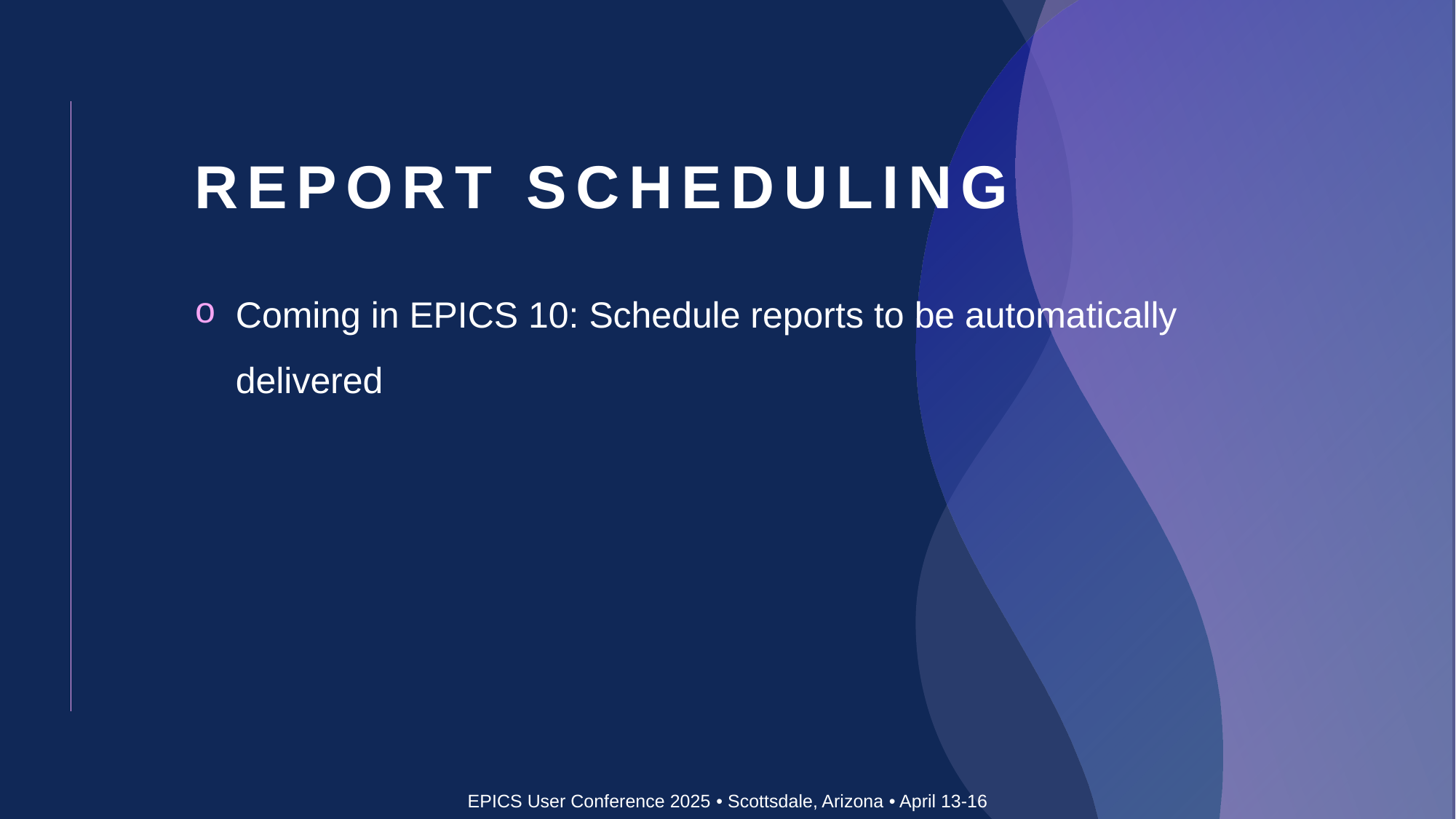

# Report Scheduling
Coming in EPICS 10: Schedule reports to be automatically delivered